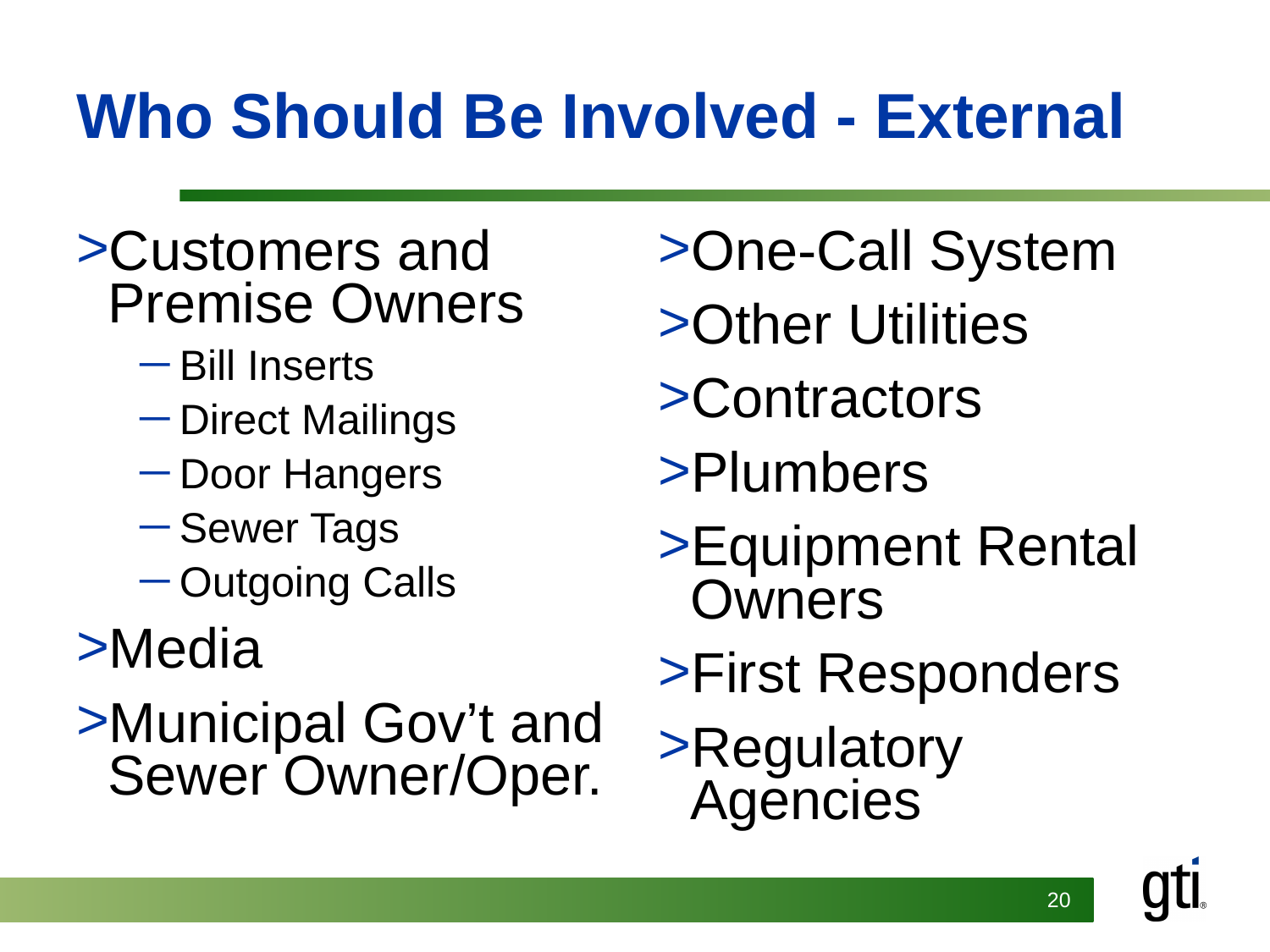

# Who Should Be Involved - External
Customers and Premise Owners
Bill Inserts
Direct Mailings
Door Hangers
Sewer Tags
Outgoing Calls
Media
Municipal Gov’t and Sewer Owner/Oper.

One-Call System
Other Utilities
Contractors
Plumbers
Equipment Rental Owners
First Responders
Regulatory Agencies